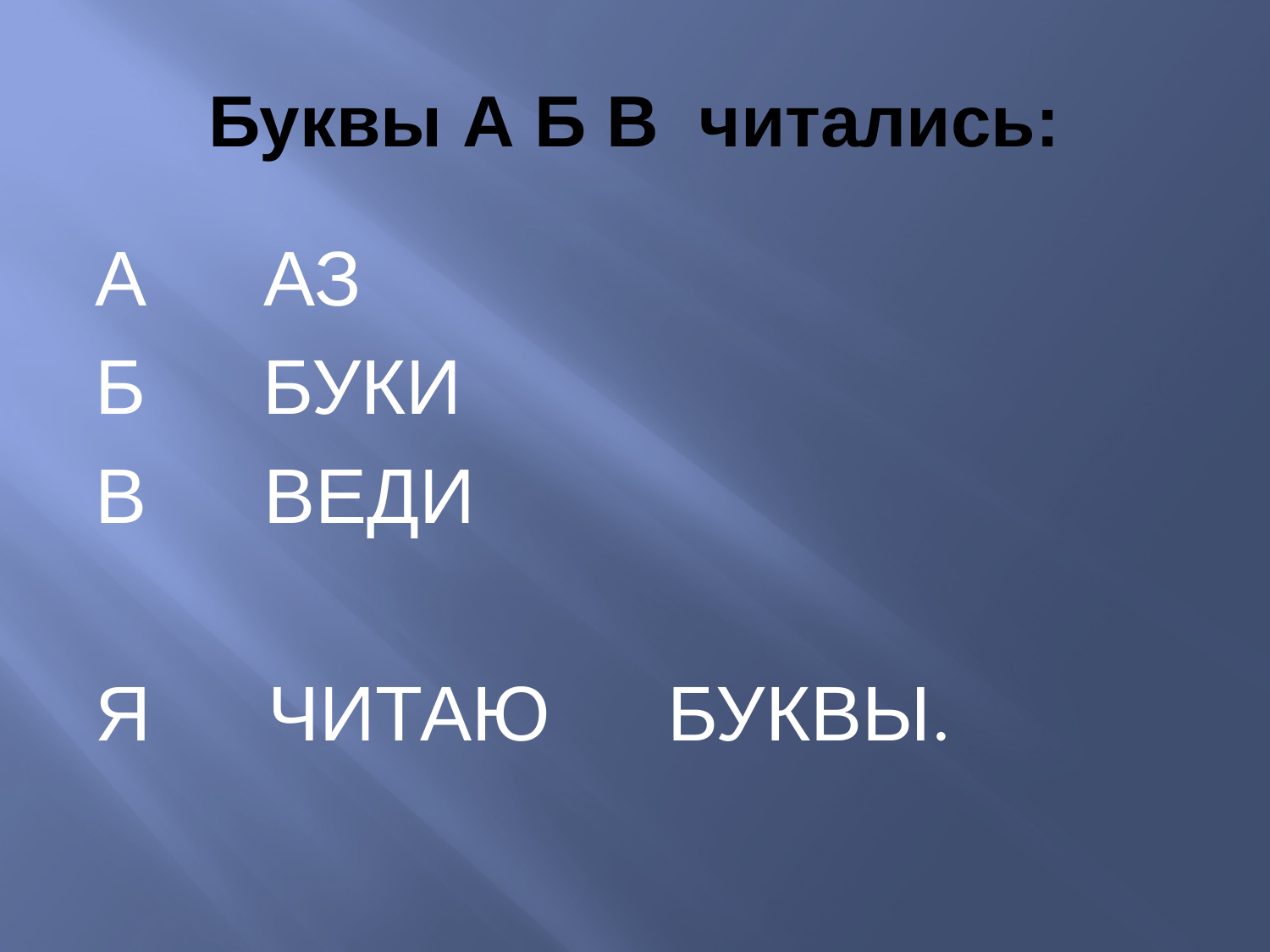

# Буквы А Б В  читались:
А      АЗ
Б      БУКИ
В      ВЕДИ

Я      ЧИТАЮ      БУКВЫ.